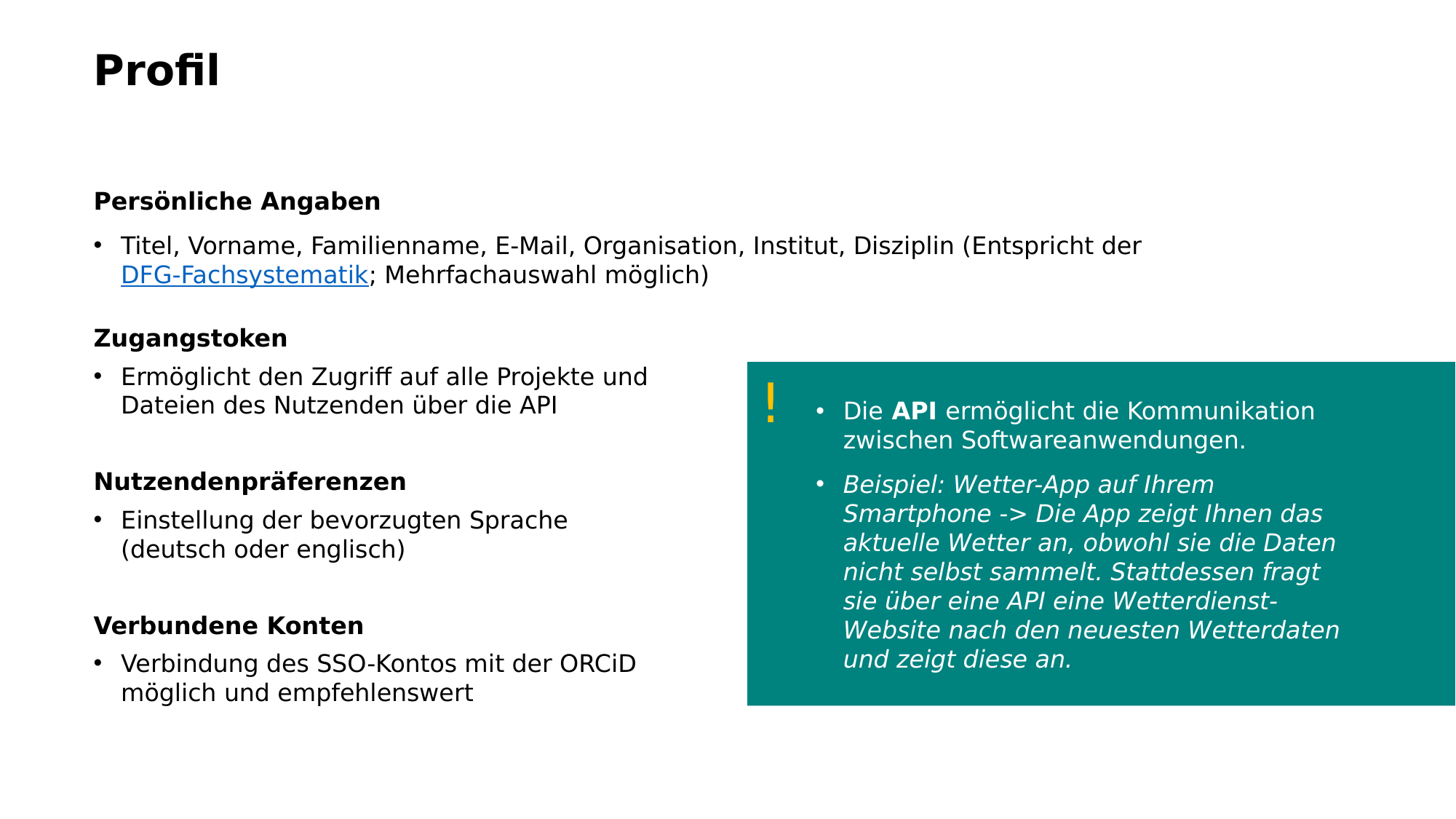

# Profil
Persönliche Angaben
Titel, Vorname, Familienname, E-Mail, Organisation, Institut, Disziplin (Entspricht der DFG-Fachsystematik; Mehrfachauswahl möglich)

Zugangstoken
Ermöglicht den Zugriff auf alle Projekte und Dateien des Nutzenden über die API

Nutzendenpräferenzen
Einstellung der bevorzugten Sprache (deutsch oder englisch)

Verbundene Konten
Verbindung des SSO-Kontos mit der ORCiD möglich und empfehlenswert

!
Die API ermöglicht die Kommunikation zwischen Softwareanwendungen.
Beispiel: Wetter-App auf Ihrem Smartphone -> Die App zeigt Ihnen das aktuelle Wetter an, obwohl sie die Daten nicht selbst sammelt. Stattdessen fragt sie über eine API eine Wetterdienst-Website nach den neuesten Wetterdaten und zeigt diese an.